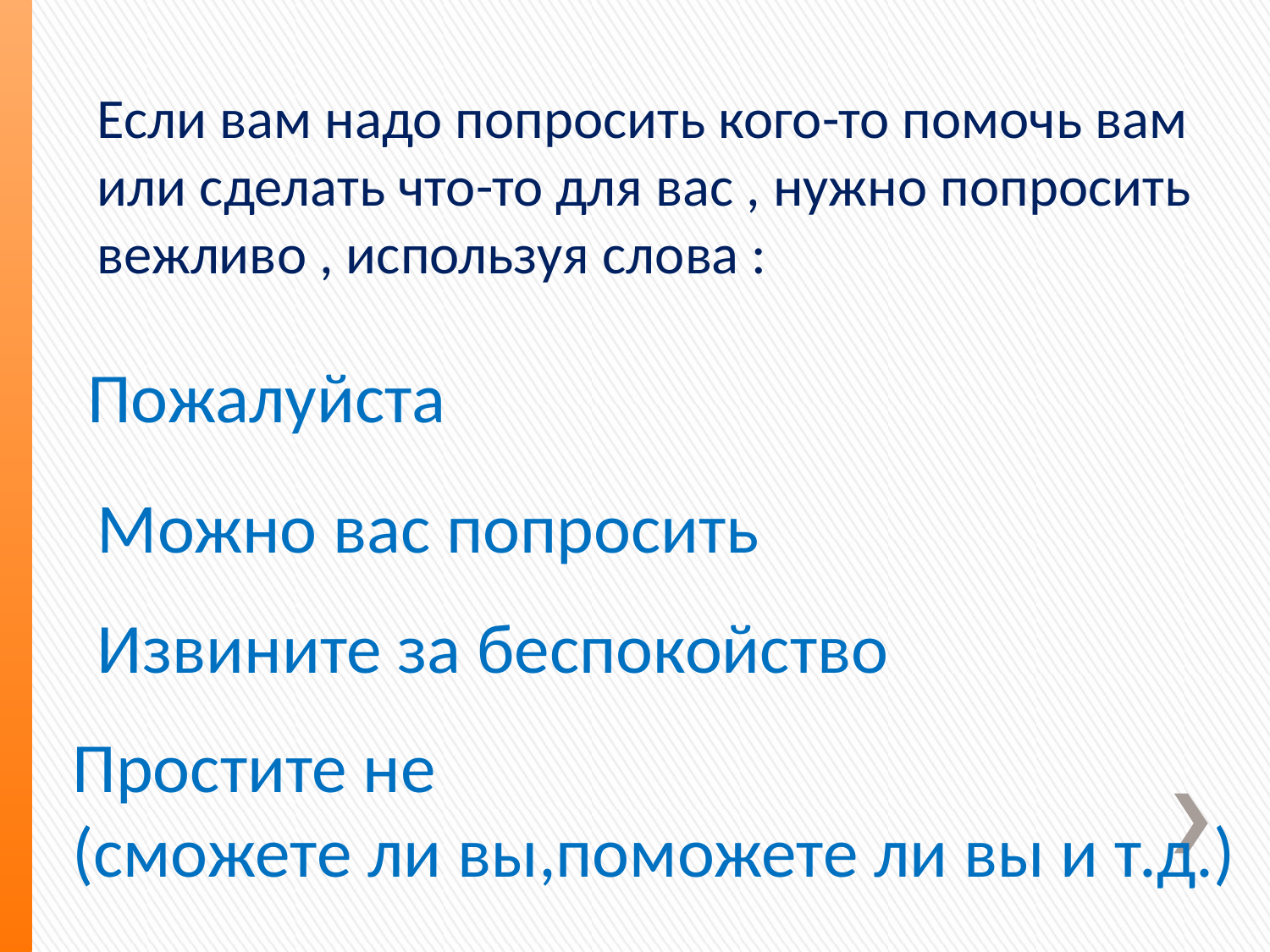

Если вам надо попросить кого-то помочь вам или сделать что-то для вас , нужно попросить вежливо , используя слова :
Пожалуйста
Можно вас попросить
Извините за беспокойство
Простите не
(сможете ли вы,поможете ли вы и т.д.)